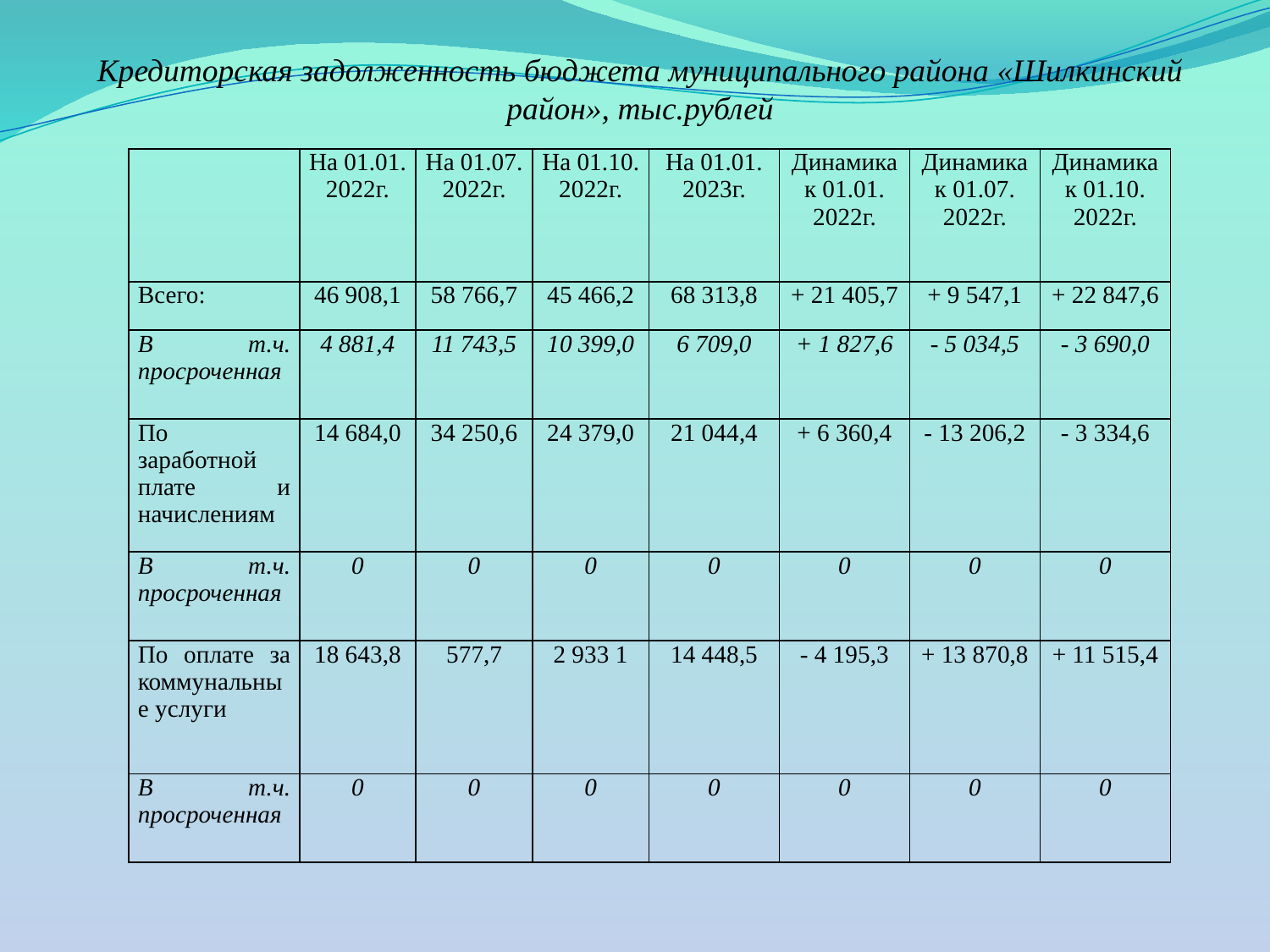

# Кредиторская задолженность бюджета муниципального района «Шилкинский район», тыс.рублей
|  | На 01.01. 2022г. | На 01.07. 2022г. | На 01.10. 2022г. | На 01.01. 2023г. | Динамика к 01.01. 2022г. | Динамика к 01.07. 2022г. | Динамика к 01.10. 2022г. |
| --- | --- | --- | --- | --- | --- | --- | --- |
| Всего: | 46 908,1 | 58 766,7 | 45 466,2 | 68 313,8 | + 21 405,7 | + 9 547,1 | + 22 847,6 |
| В т.ч. просроченная | 4 881,4 | 11 743,5 | 10 399,0 | 6 709,0 | + 1 827,6 | - 5 034,5 | - 3 690,0 |
| По заработной плате и начислениям | 14 684,0 | 34 250,6 | 24 379,0 | 21 044,4 | + 6 360,4 | - 13 206,2 | - 3 334,6 |
| В т.ч. просроченная | 0 | 0 | 0 | 0 | 0 | 0 | 0 |
| По оплате за коммунальные услуги | 18 643,8 | 577,7 | 2 933 1 | 14 448,5 | - 4 195,3 | + 13 870,8 | + 11 515,4 |
| В т.ч. просроченная | 0 | 0 | 0 | 0 | 0 | 0 | 0 |